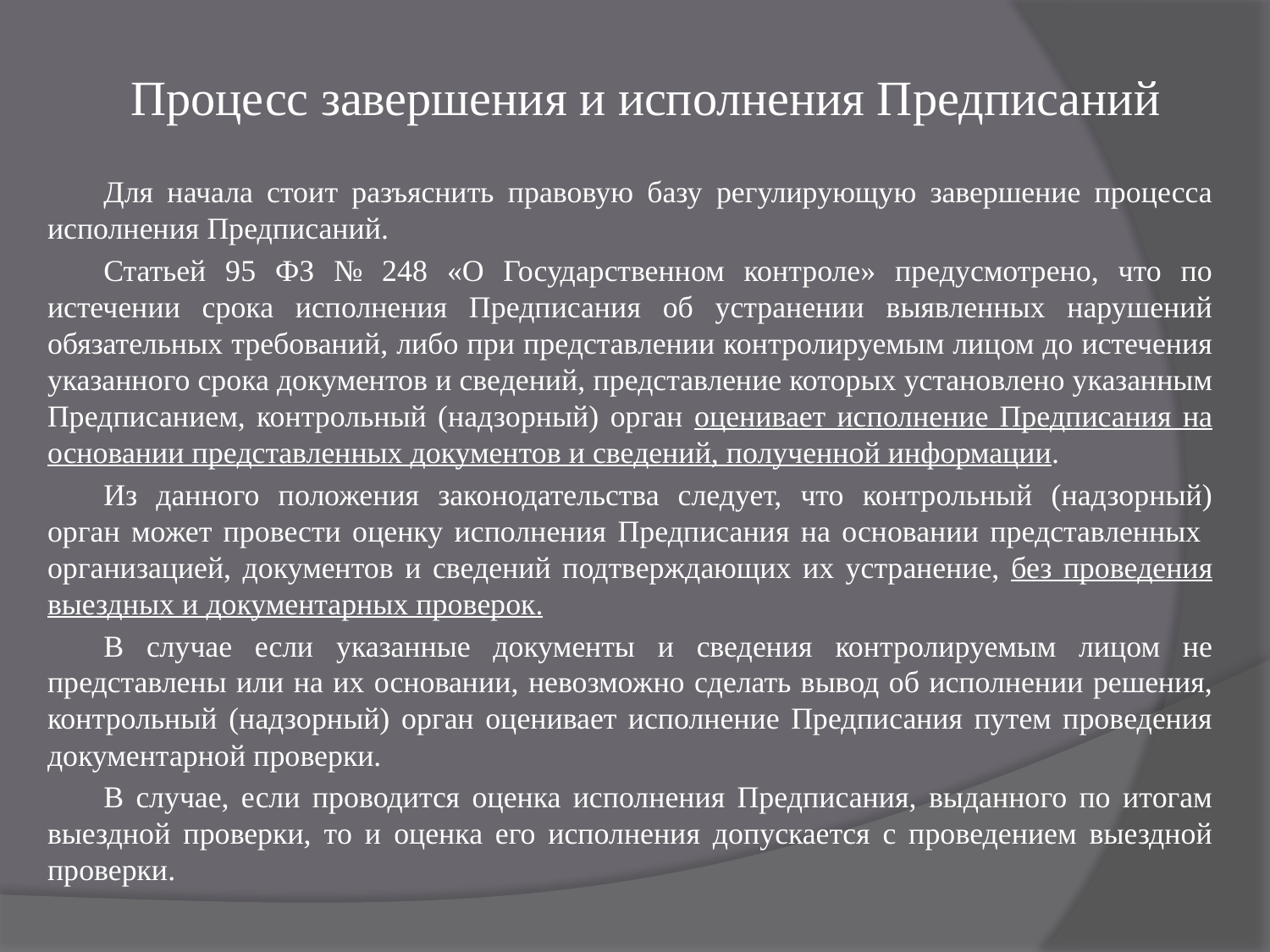

# Процесс завершения и исполнения Предписаний
Для начала стоит разъяснить правовую базу регулирующую завершение процесса исполнения Предписаний.
Статьей 95 ФЗ № 248 «О Государственном контроле» предусмотрено, что по истечении срока исполнения Предписания об устранении выявленных нарушений обязательных требований, либо при представлении контролируемым лицом до истечения указанного срока документов и сведений, представление которых установлено указанным Предписанием, контрольный (надзорный) орган оценивает исполнение Предписания на основании представленных документов и сведений, полученной информации.
Из данного положения законодательства следует, что контрольный (надзорный) орган может провести оценку исполнения Предписания на основании представленных  организацией, документов и сведений подтверждающих их устранение, без проведения выездных и документарных проверок.
В случае если указанные документы и сведения контролируемым лицом не представлены или на их основании, невозможно сделать вывод об исполнении решения, контрольный (надзорный) орган оценивает исполнение Предписания путем проведения документарной проверки.
В случае, если проводится оценка исполнения Предписания, выданного по итогам выездной проверки, то и оценка его исполнения допускается с проведением выездной проверки.